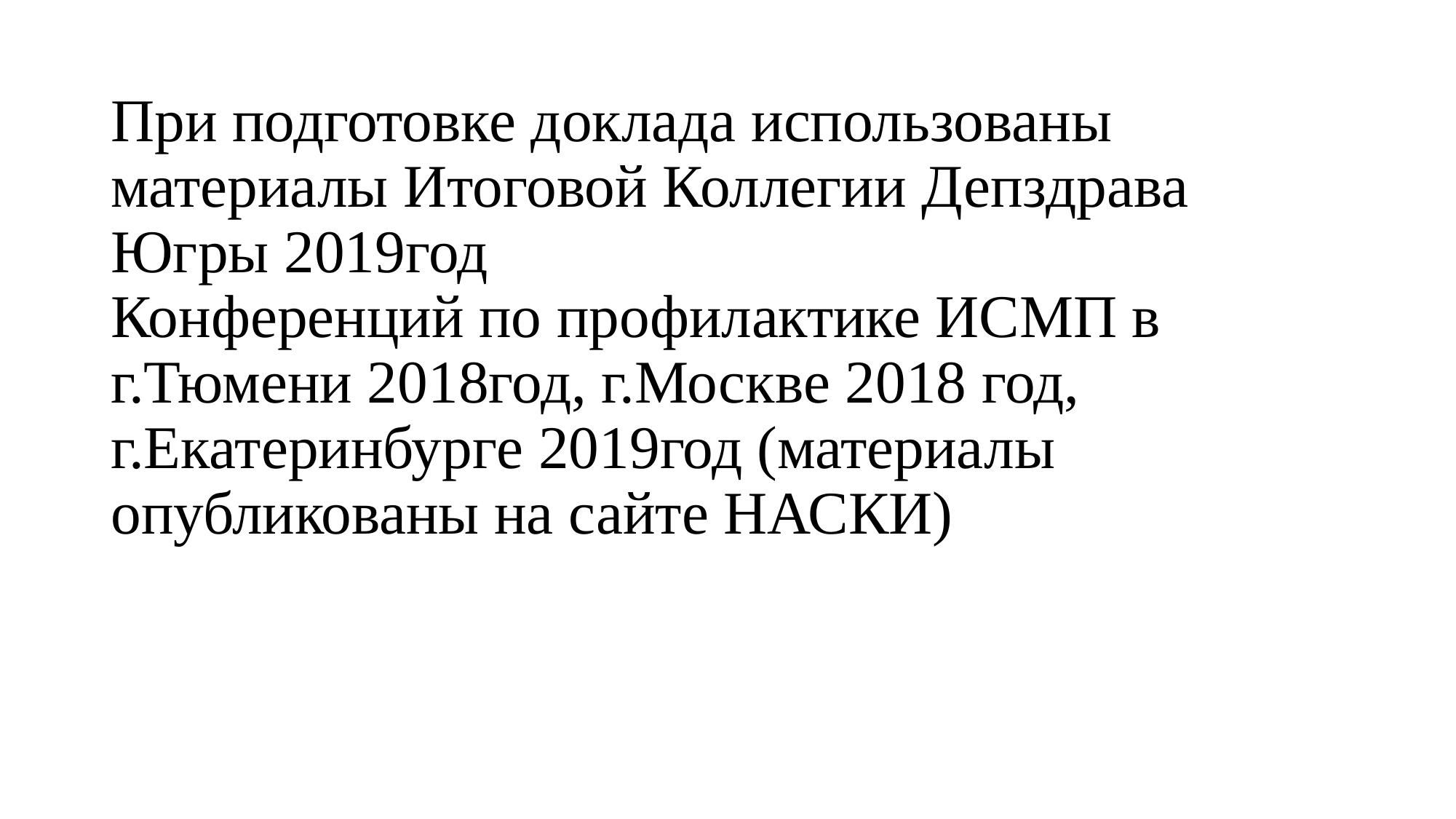

# При подготовке доклада использованы материалы Итоговой Коллегии Депздрава Югры 2019год Конференций по профилактике ИСМП в г.Тюмени 2018год, г.Москве 2018 год, г.Екатеринбурге 2019год (материалы опубликованы на сайте НАСКИ)